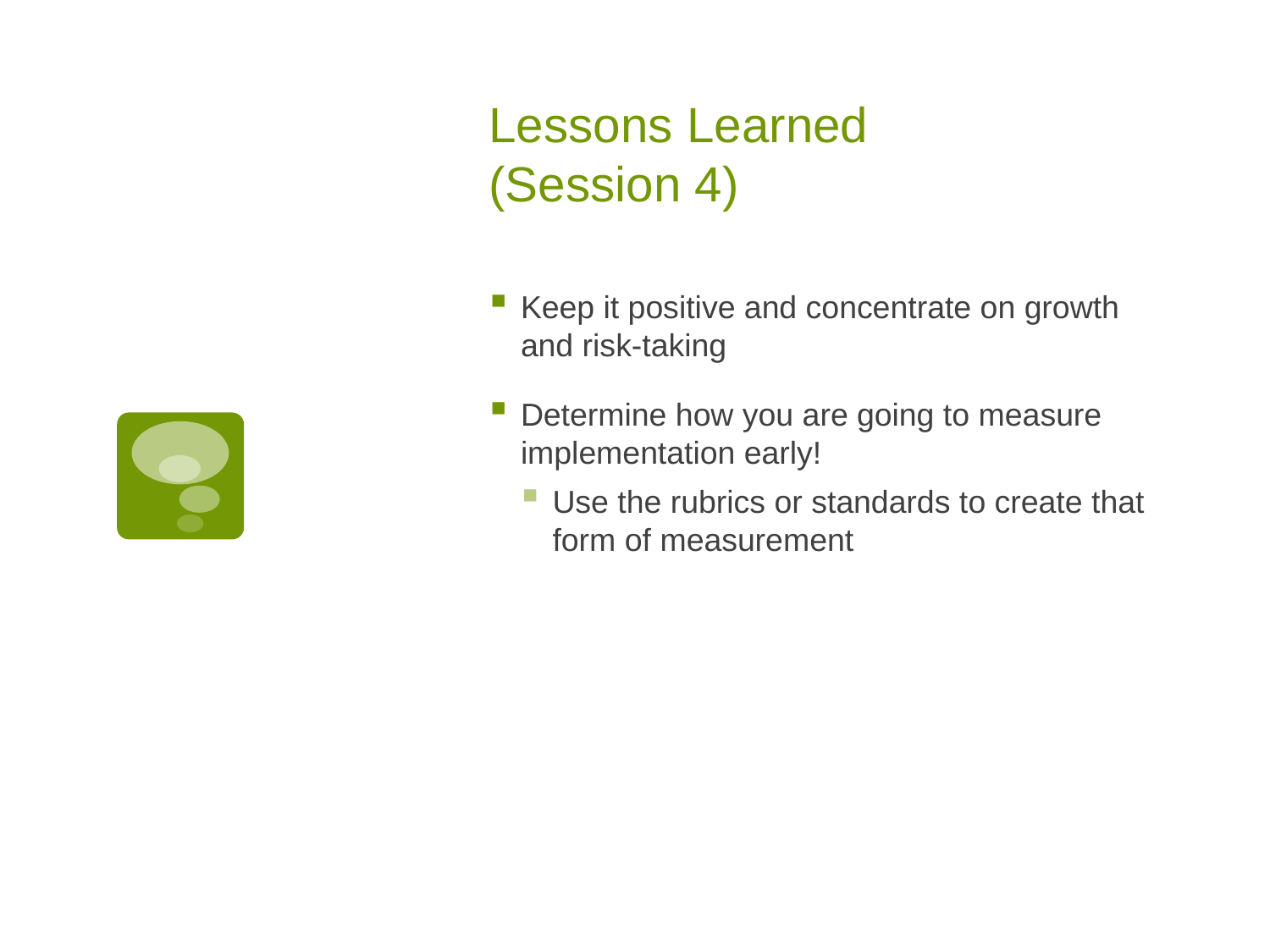

# Lessons Learned (Session 4)
Keep it positive and concentrate on growth and risk-taking
Determine how you are going to measure implementation early!
Use the rubrics or standards to create that form of measurement